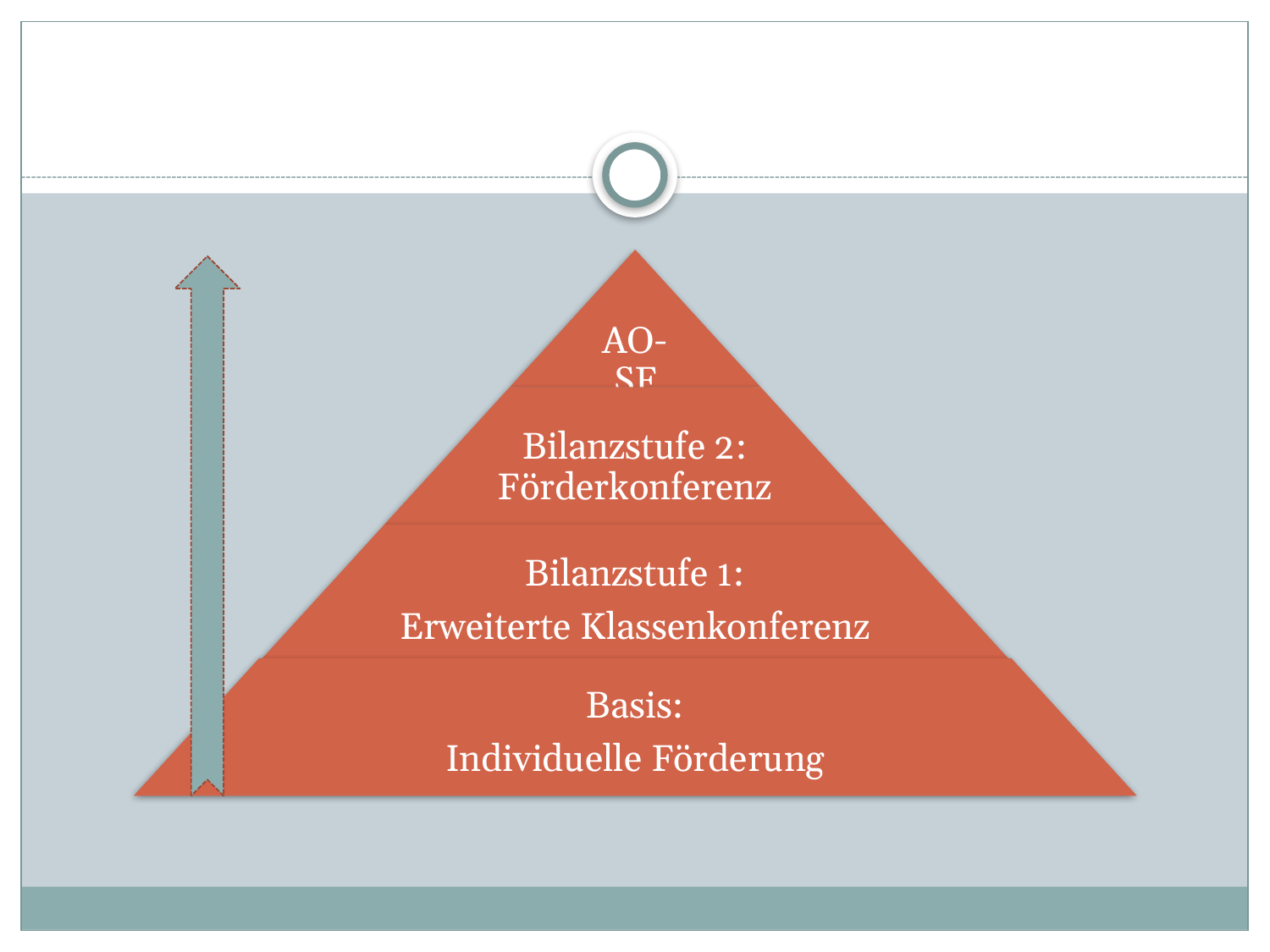

#
AO-SF
Bilanzstufe 2: Förderkonferenz
Bilanzstufe 1:
Erweiterte Klassenkonferenz
Basis:
Individuelle Förderung